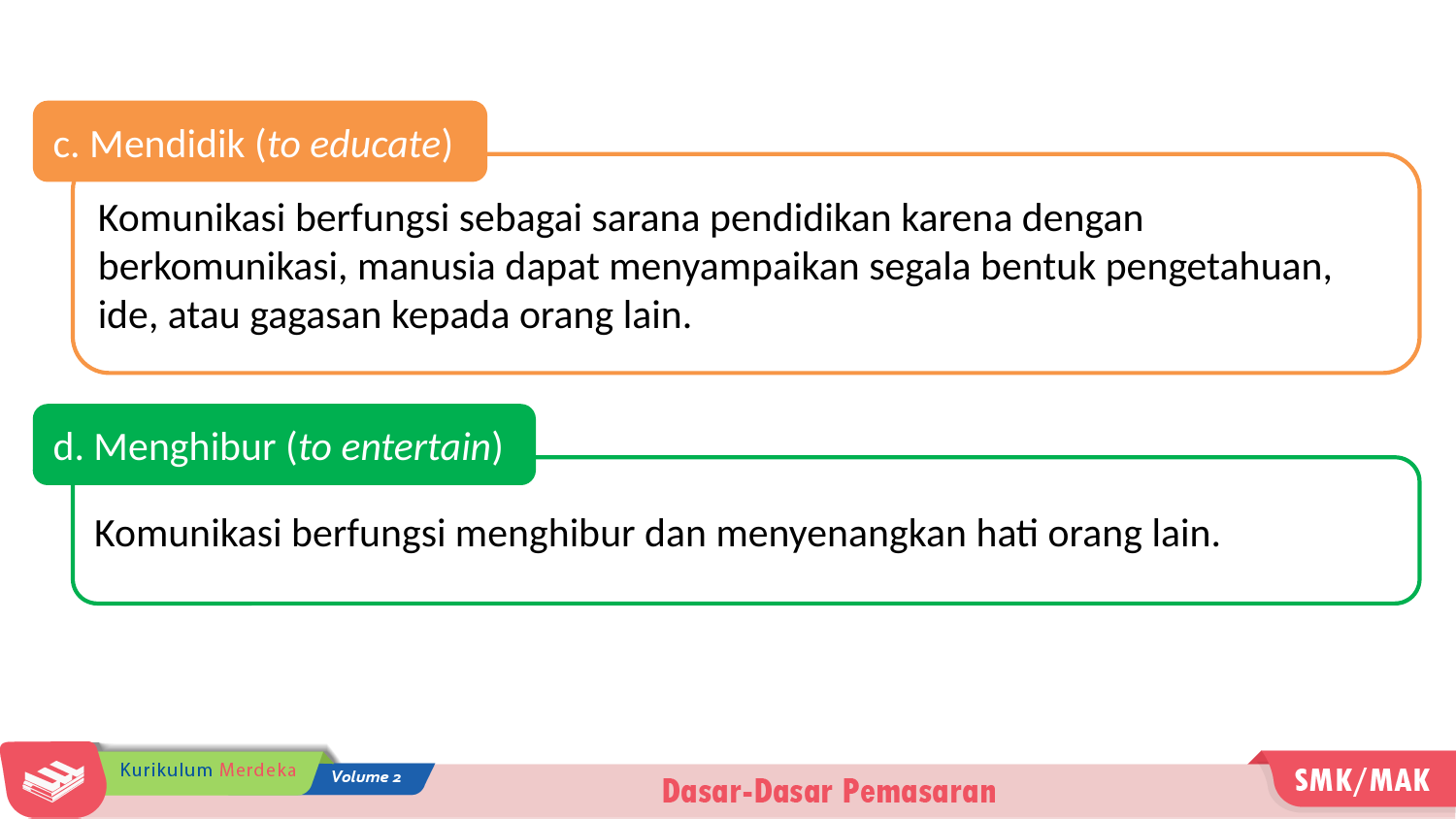

c. Mendidik (to educate)
Komunikasi berfungsi sebagai sarana pendidikan karena dengan berkomunikasi, manusia dapat menyampaikan segala bentuk pengetahuan, ide, atau gagasan kepada orang lain.
d. Menghibur (to entertain)
Komunikasi berfungsi menghibur dan menyenangkan hati orang lain.